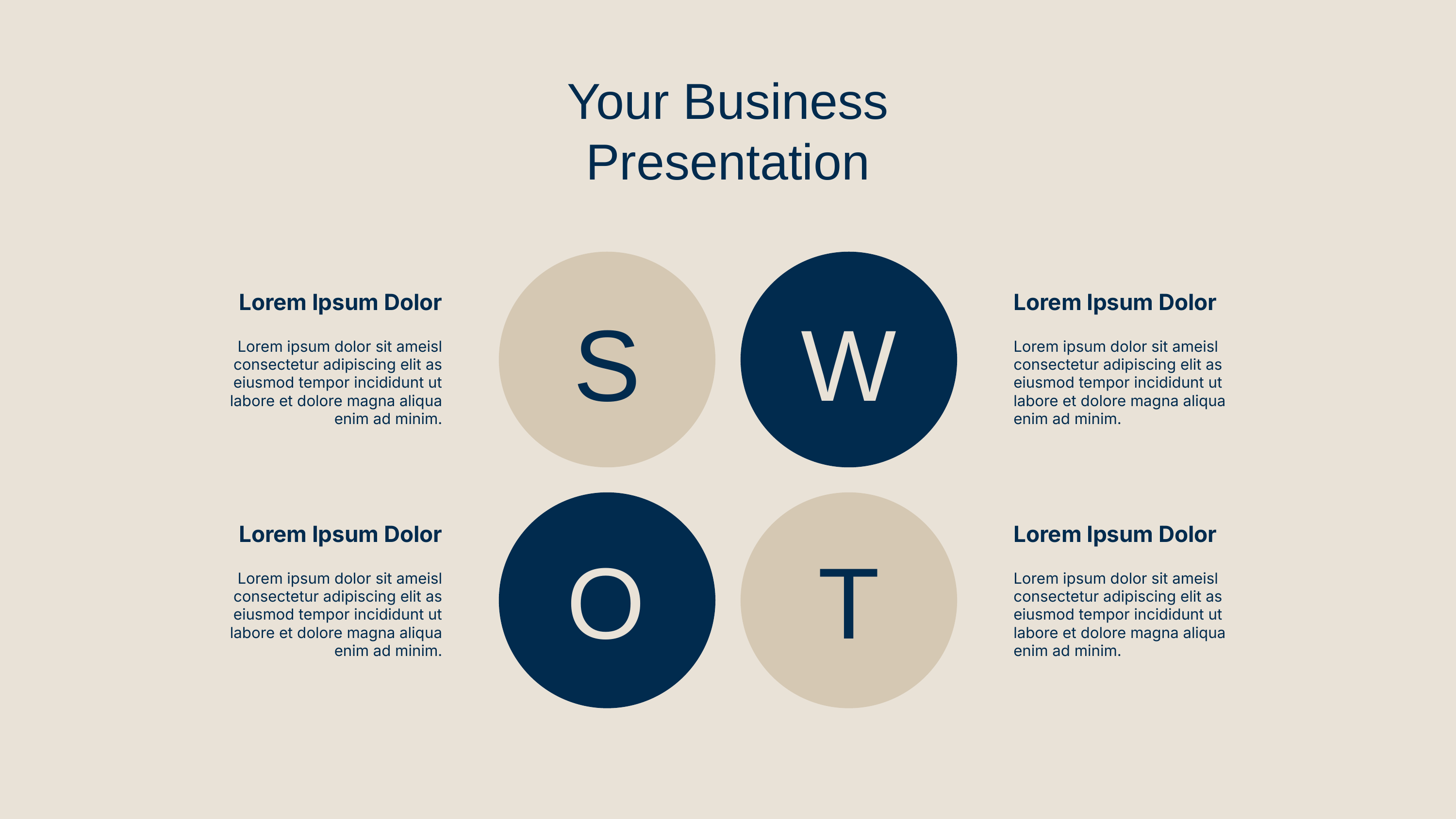

Your Business
Presentation

Lorem Ipsum Dolor
Lorem Ipsum Dolor
S
W
Lorem ipsum dolor sit ameisl consectetur adipiscing elit as eiusmod tempor incididunt ut labore et dolore magna aliqua enim ad minim.
Lorem ipsum dolor sit ameisl consectetur adipiscing elit as eiusmod tempor incididunt ut labore et dolore magna aliqua enim ad minim.

Lorem Ipsum Dolor
Lorem Ipsum Dolor
O
T
Lorem ipsum dolor sit ameisl consectetur adipiscing elit as eiusmod tempor incididunt ut labore et dolore magna aliqua enim ad minim.
Lorem ipsum dolor sit ameisl consectetur adipiscing elit as eiusmod tempor incididunt ut labore et dolore magna aliqua enim ad minim.